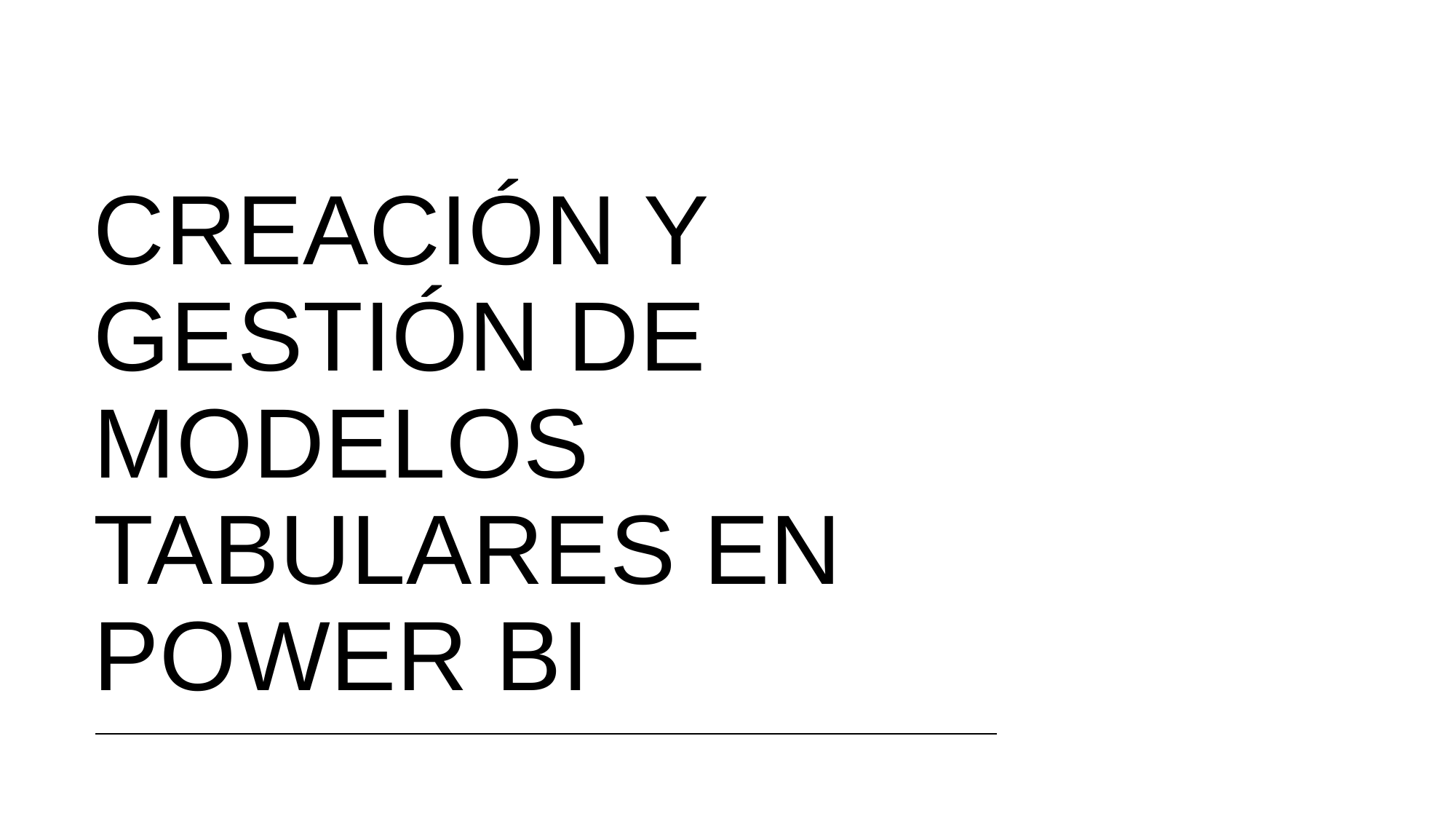

# Creación y gestión de modelos tabulares en Power BI